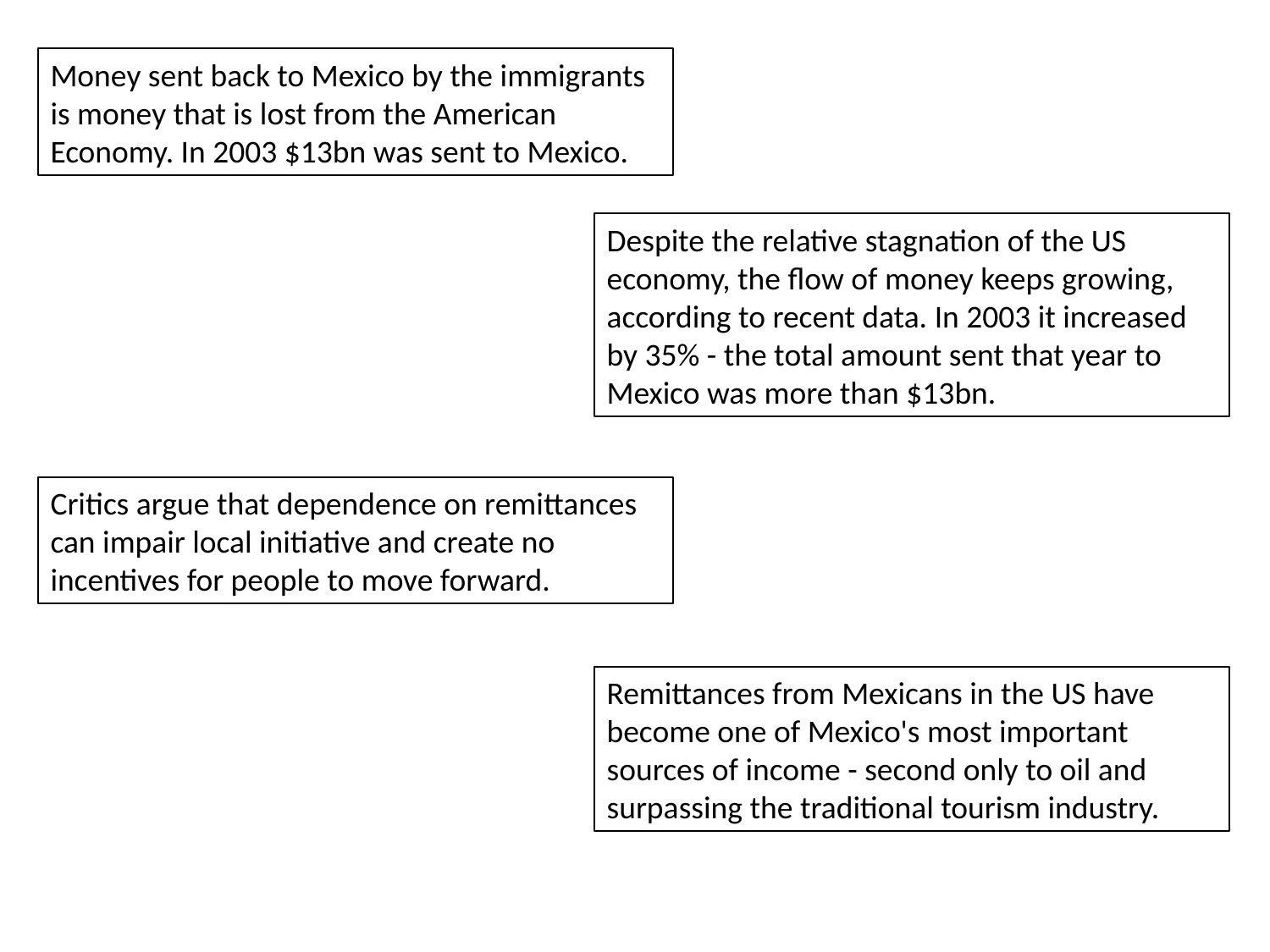

Money sent back to Mexico by the immigrants is money that is lost from the American Economy. In 2003 $13bn was sent to Mexico.
Despite the relative stagnation of the US economy, the flow of money keeps growing, according to recent data. In 2003 it increased by 35% - the total amount sent that year to Mexico was more than $13bn.
Critics argue that dependence on remittances can impair local initiative and create no incentives for people to move forward.
Remittances from Mexicans in the US have become one of Mexico's most important sources of income - second only to oil and surpassing the traditional tourism industry.